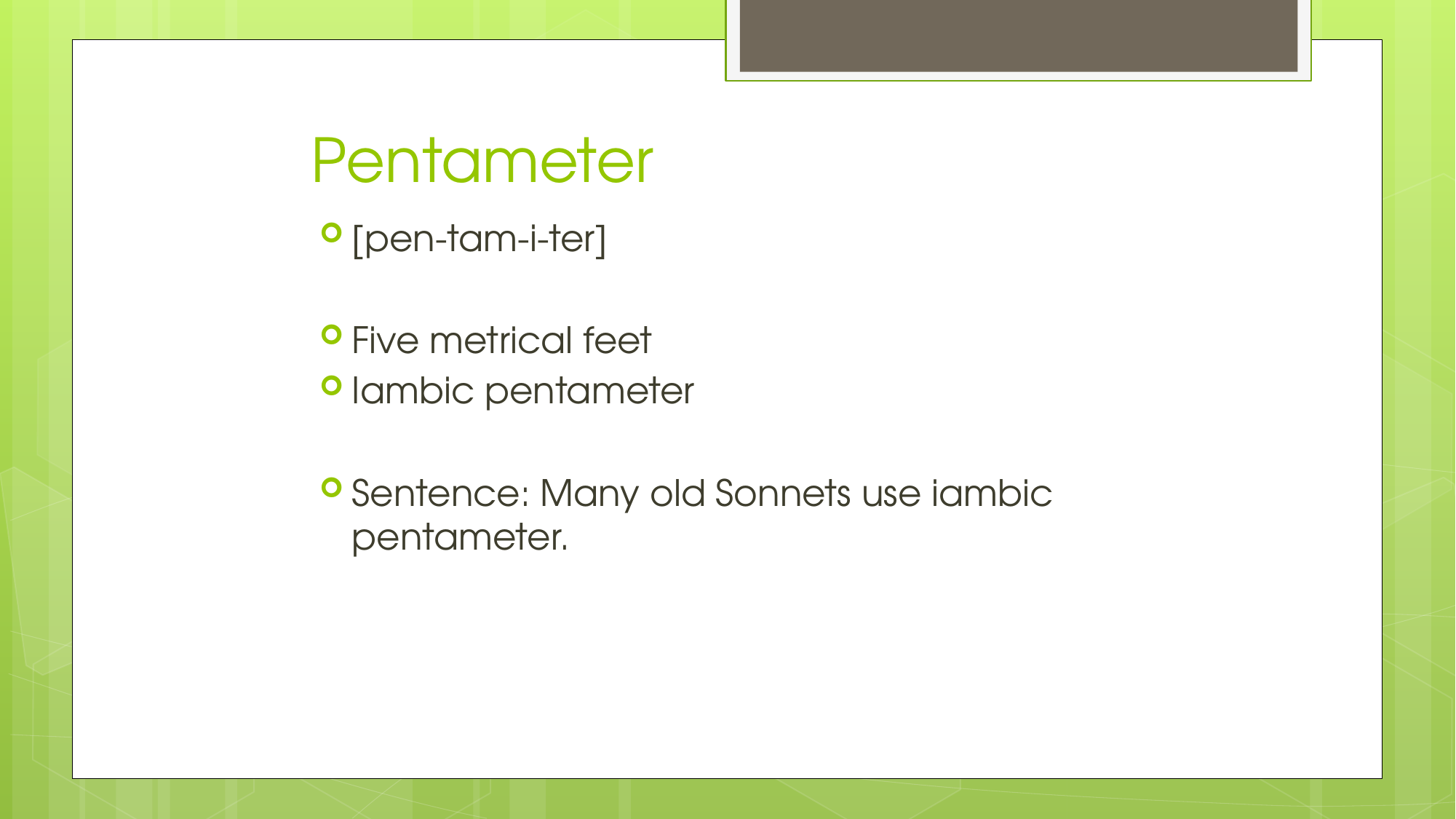

# Pentameter
[pen-tam-i-ter]

Five metrical feet
Iambic pentameter

Sentence: Many old Sonnets use iambic pentameter.